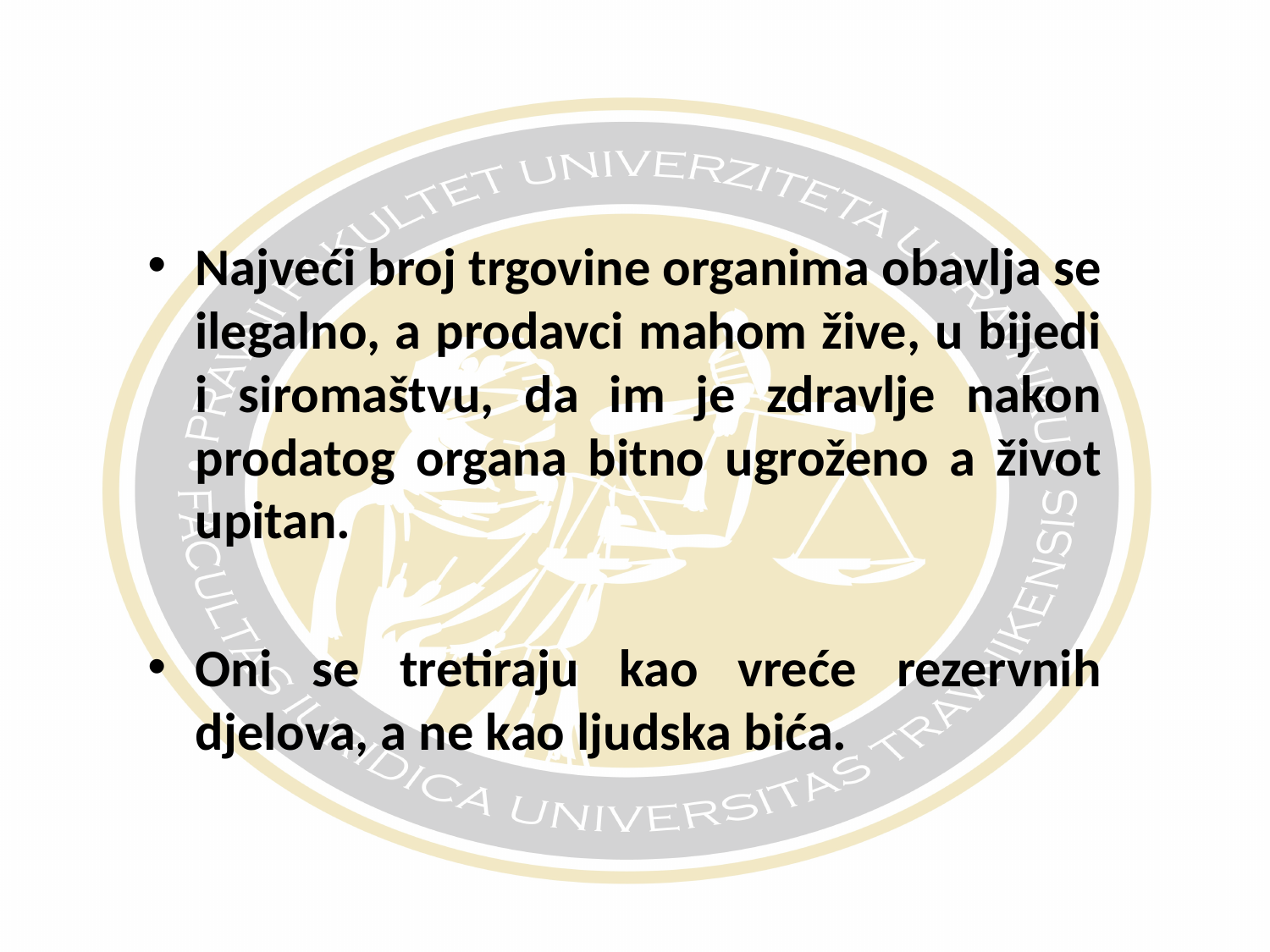

#
Najveći broj trgovine organima obavlja se ilegalno, a prodavci mahom žive, u bijedi i siromaštvu, da im je zdravlje nakon prodatog organa bitno ugroženo a život upitan.

Oni se tretiraju kao vreće rezervnih djelova, a ne kao ljudska bića.